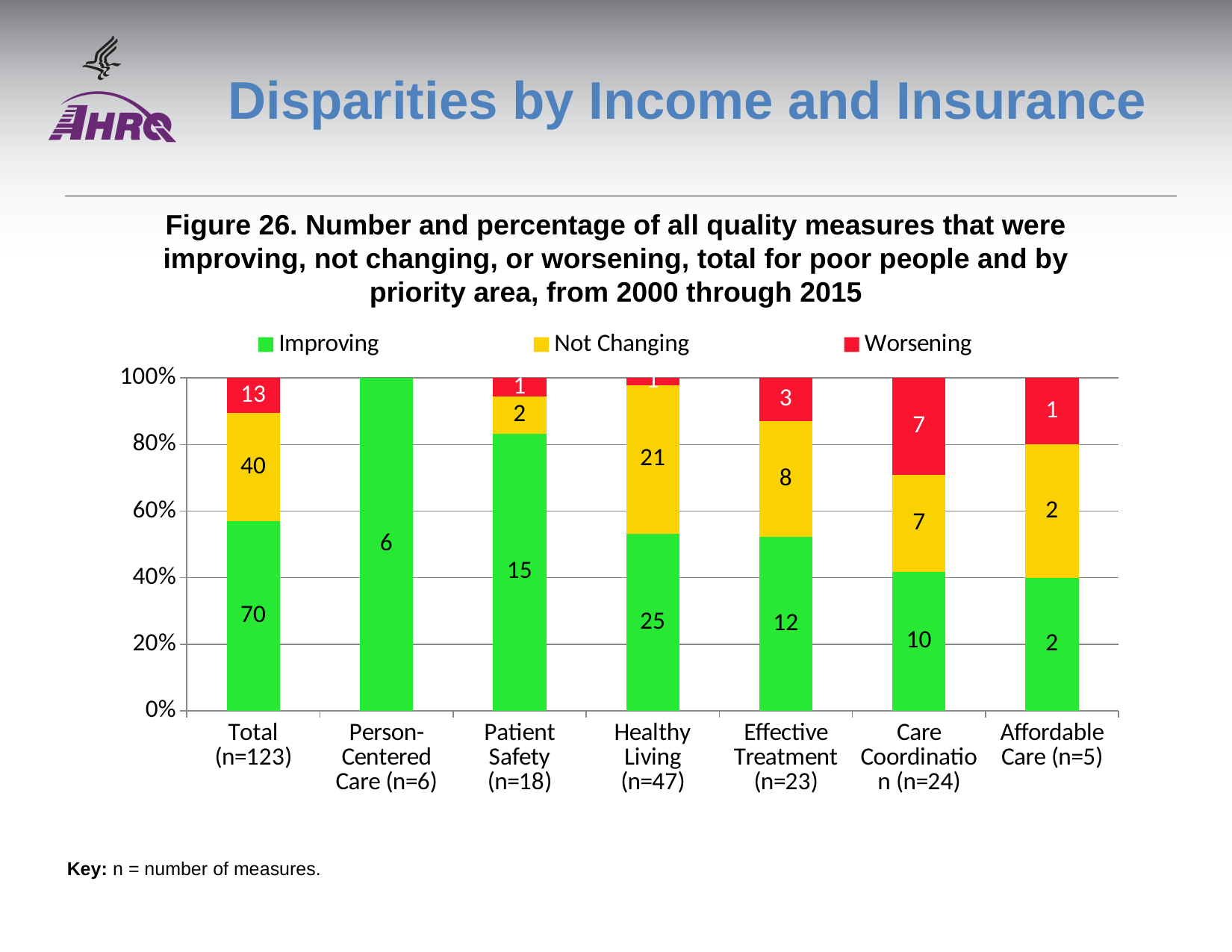

# Disparities by Income and Insurance
Figure 26. Number and percentage of all quality measures that were improving, not changing, or worsening, total for poor people and by priority area, from 2000 through 2015

### Chart

| Category | Improving | Not Changing | Worsening |
|---|---|---|---|
| Total (n=123) | 70.0 | 40.0 | 13.0 |
| Person-Centered Care (n=6) | 6.0 | 0.0 | 0.0 |
| Patient Safety (n=18) | 15.0 | 2.0 | 1.0 |
| Healthy Living (n=47) | 25.0 | 21.0 | 1.0 |
| Effective Treatment (n=23) | 12.0 | 8.0 | 3.0 |
| Care Coordination (n=24) | 10.0 | 7.0 | 7.0 |
| Affordable Care (n=5) | 2.0 | 2.0 | 1.0 |
Key: n = number of measures.